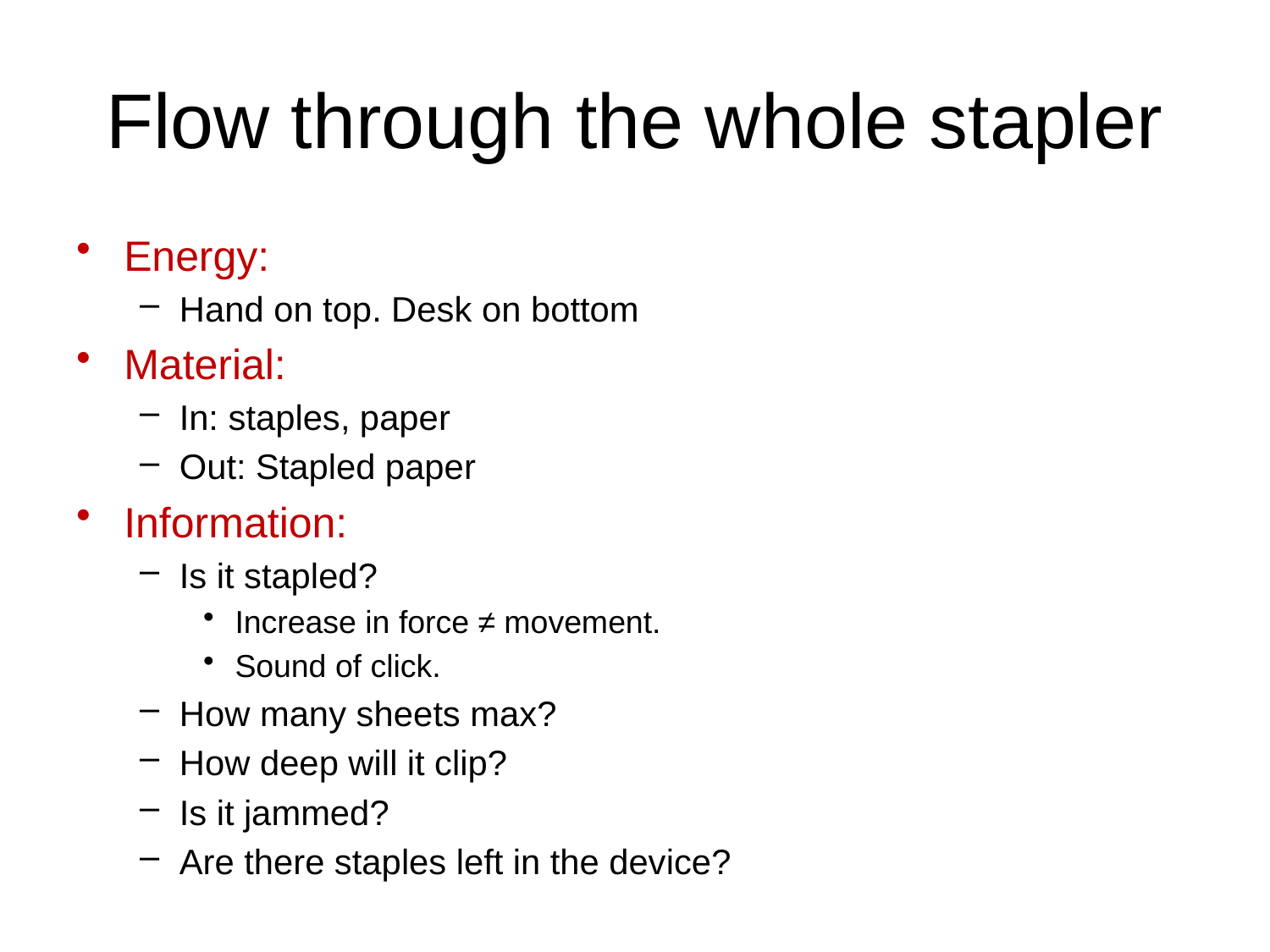

# Flow through the whole stapler
Energy:
Hand on top. Desk on bottom
Material:
In: staples, paper
Out: Stapled paper
Information:
Is it stapled?
Increase in force ≠ movement.
Sound of click.
How many sheets max?
How deep will it clip?
Is it jammed?
Are there staples left in the device?